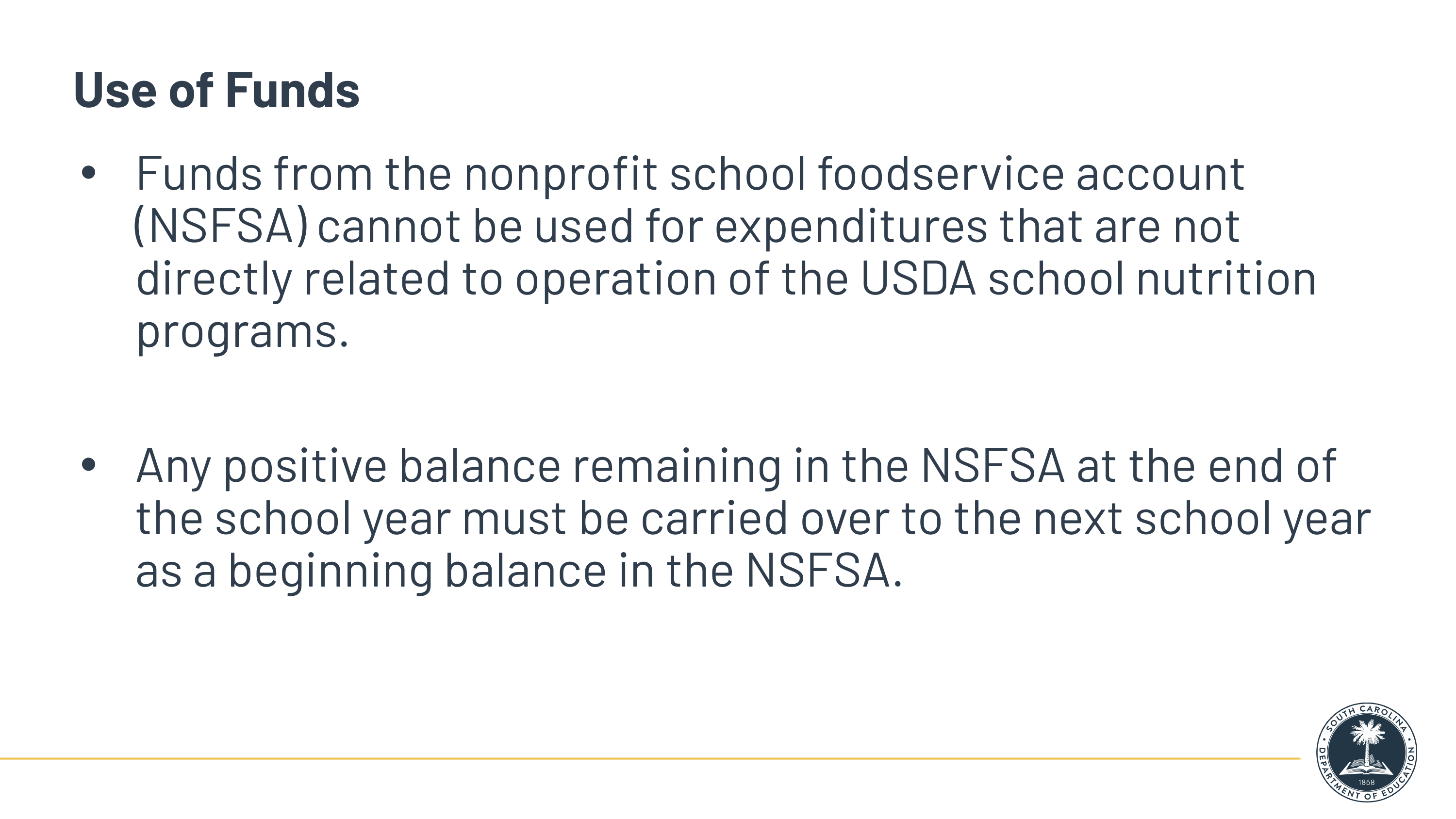

# Use of Funds
Funds from the nonprofit school foodservice account (NSFSA) cannot be used for expenditures that are not directly related to operation of the USDA school nutrition programs.

Any positive balance remaining in the NSFSA at the end of the school year must be carried over to the next school year as a beginning balance in the NSFSA.